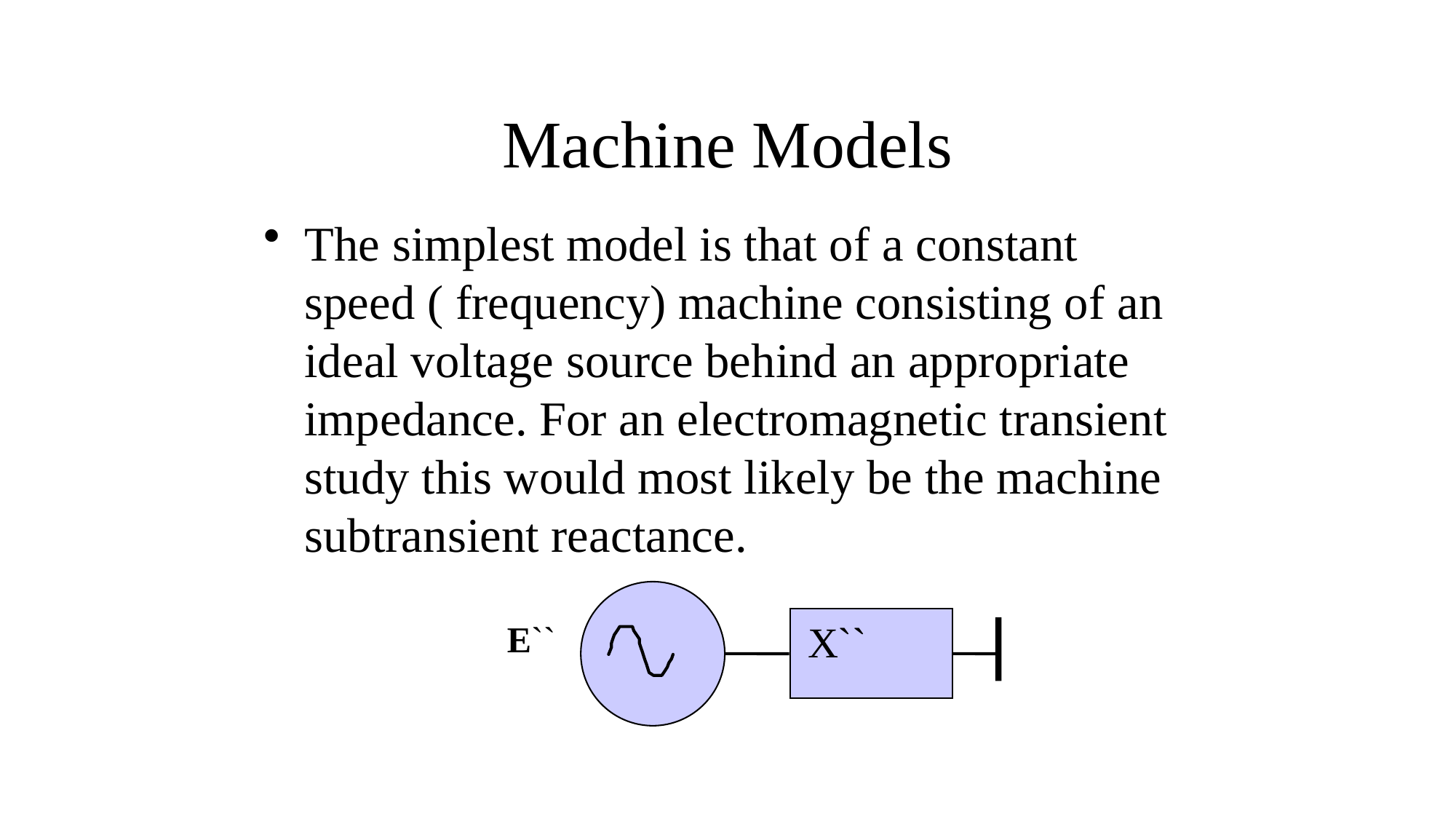

# Machine Models
The simplest model is that of a constant speed ( frequency) machine consisting of an ideal voltage source behind an appropriate impedance. For an electromagnetic transient study this would most likely be the machine subtransient reactance.

X``

E``